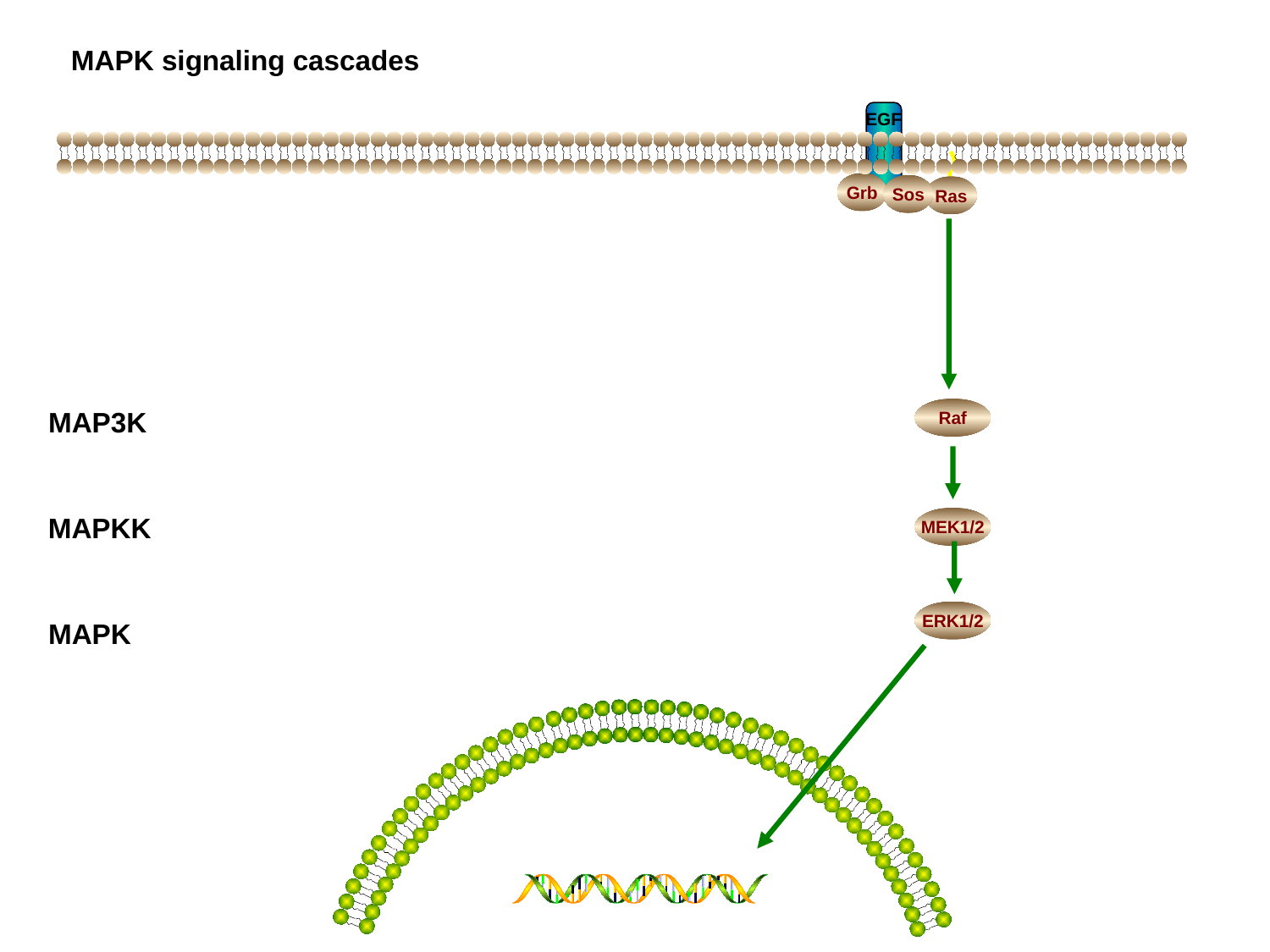

MAPK signaling cascades
EGF

Ras
Grb
Sos

MAP3K
Raf

MAPKK
MEK1/2

ERK1/2
MAPK